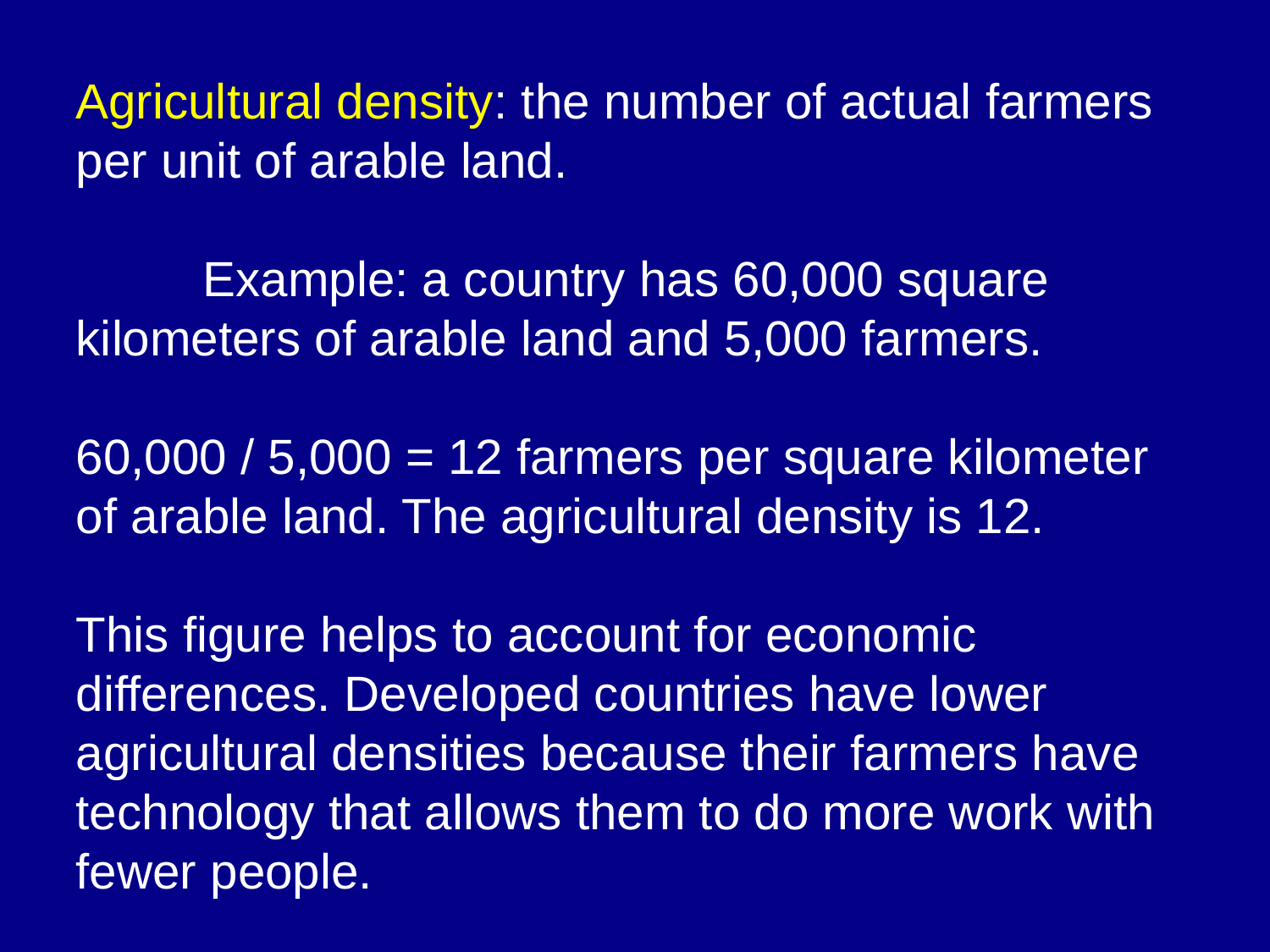

Agricultural density: the number of actual farmers per unit of arable land.

	Example: a country has 60,000 square kilometers of arable land and 5,000 farmers.

60,000 / 5,000 = 12 farmers per square kilometer of arable land. The agricultural density is 12.

This figure helps to account for economic differences. Developed countries have lower agricultural densities because their farmers have technology that allows them to do more work with fewer people.